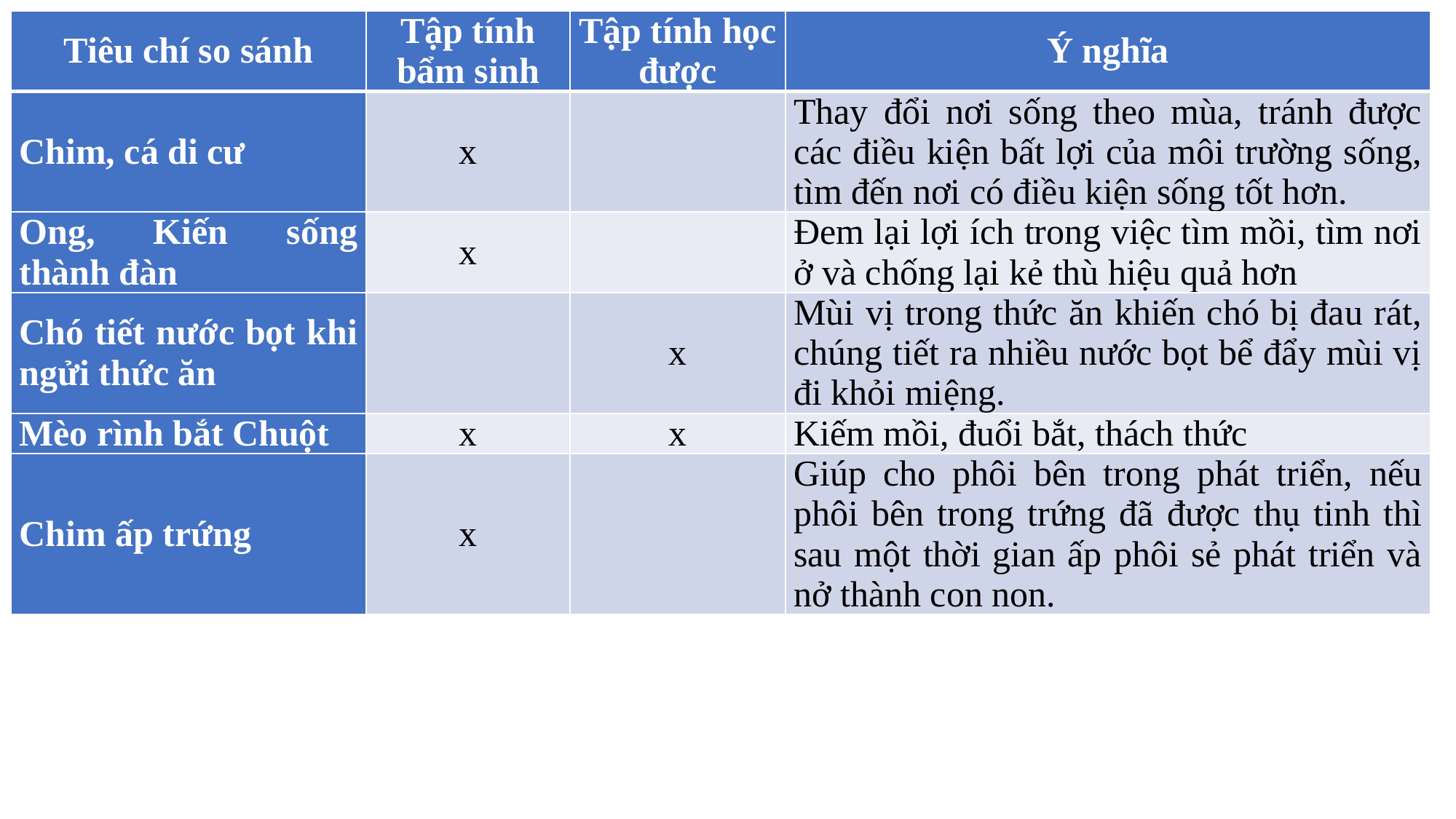

| Tiêu chí so sánh | Tập tính bẩm sinh | Tập tính học được | Ý nghĩa |
| --- | --- | --- | --- |
| Chim, cá di cư | x |  | Thay đổi nơi sống theo mùa, tránh được các điều kiện bất lợi của môi trường sống, tìm đến nơi có điều kiện sống tốt hơn. |
| Ong, Kiến sống thành đàn | x |  | Đem lại lợi ích trong việc tìm mồi, tìm nơi ở và chống lại kẻ thù hiệu quả hơn |
| Chó tiết nước bọt khi ngửi thức ăn |  | x | Mùi vị trong thức ăn khiến chó bị đau rát, chúng tiết ra nhiều nước bọt bể đẩy mùi vị đi khỏi miệng. |
| Mèo rình bắt Chuột | x | x | Kiếm mồi, đuổi bắt, thách thức |
| Chim ấp trứng | x |  | Giúp cho phôi bên trong phát triển, nếu phôi bên trong trứng đã được thụ tinh thì sau một thời gian ấp phôi sẻ phát triển và nở thành con non. |
#